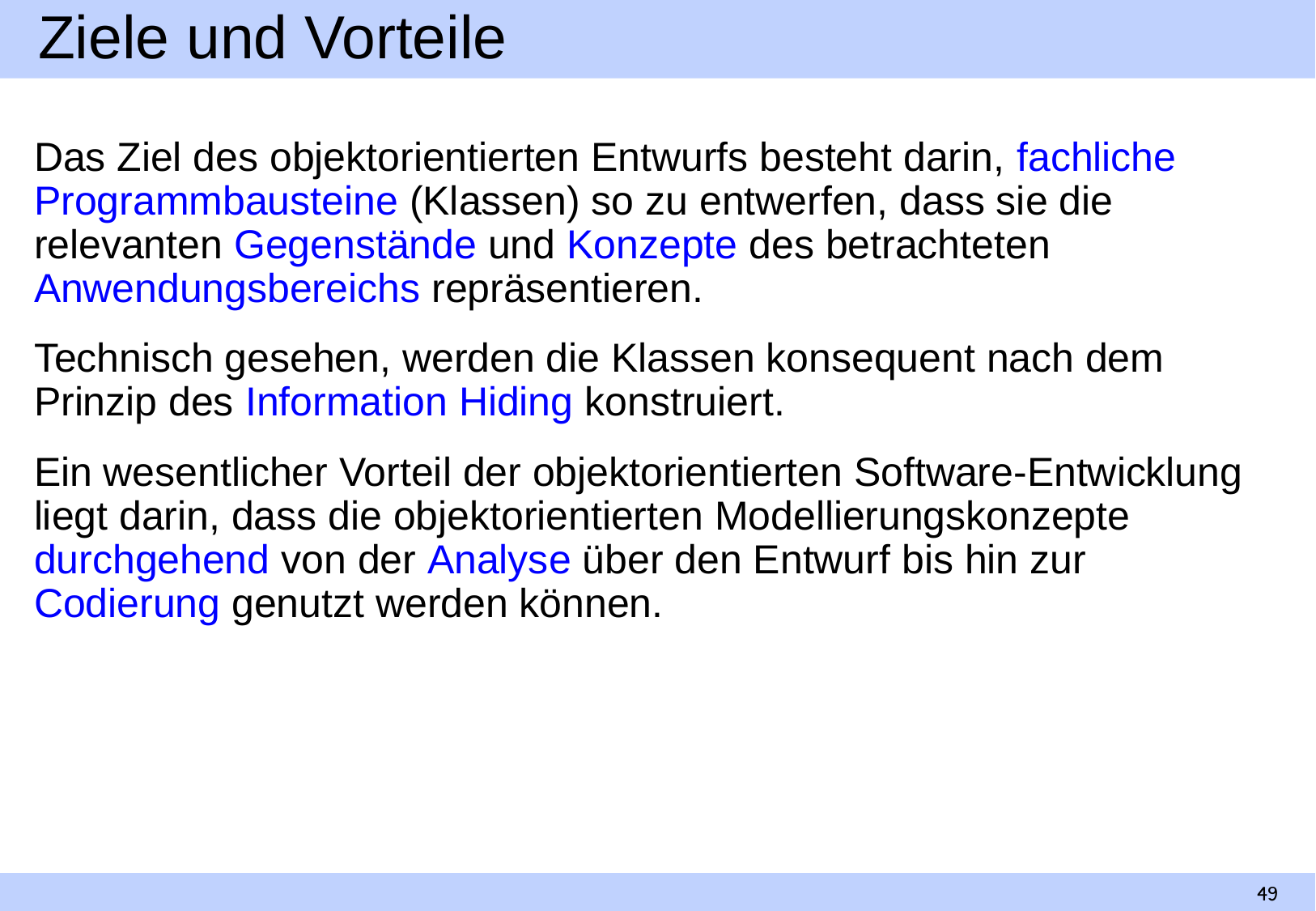

# Ziele und Vorteile
Das Ziel des objektorientierten Entwurfs besteht darin, fachliche Programmbausteine (Klassen) so zu entwerfen, dass sie die relevanten Gegenstände und Konzepte des betrachteten Anwendungsbereichs repräsentieren.
Technisch gesehen, werden die Klassen konsequent nach dem Prinzip des Information Hiding konstruiert.
Ein wesentlicher Vorteil der objektorientierten Software-Entwicklung liegt darin, dass die objektorientierten Modellierungskonzepte durchgehend von der Analyse über den Entwurf bis hin zur Codierung genutzt werden können.
49